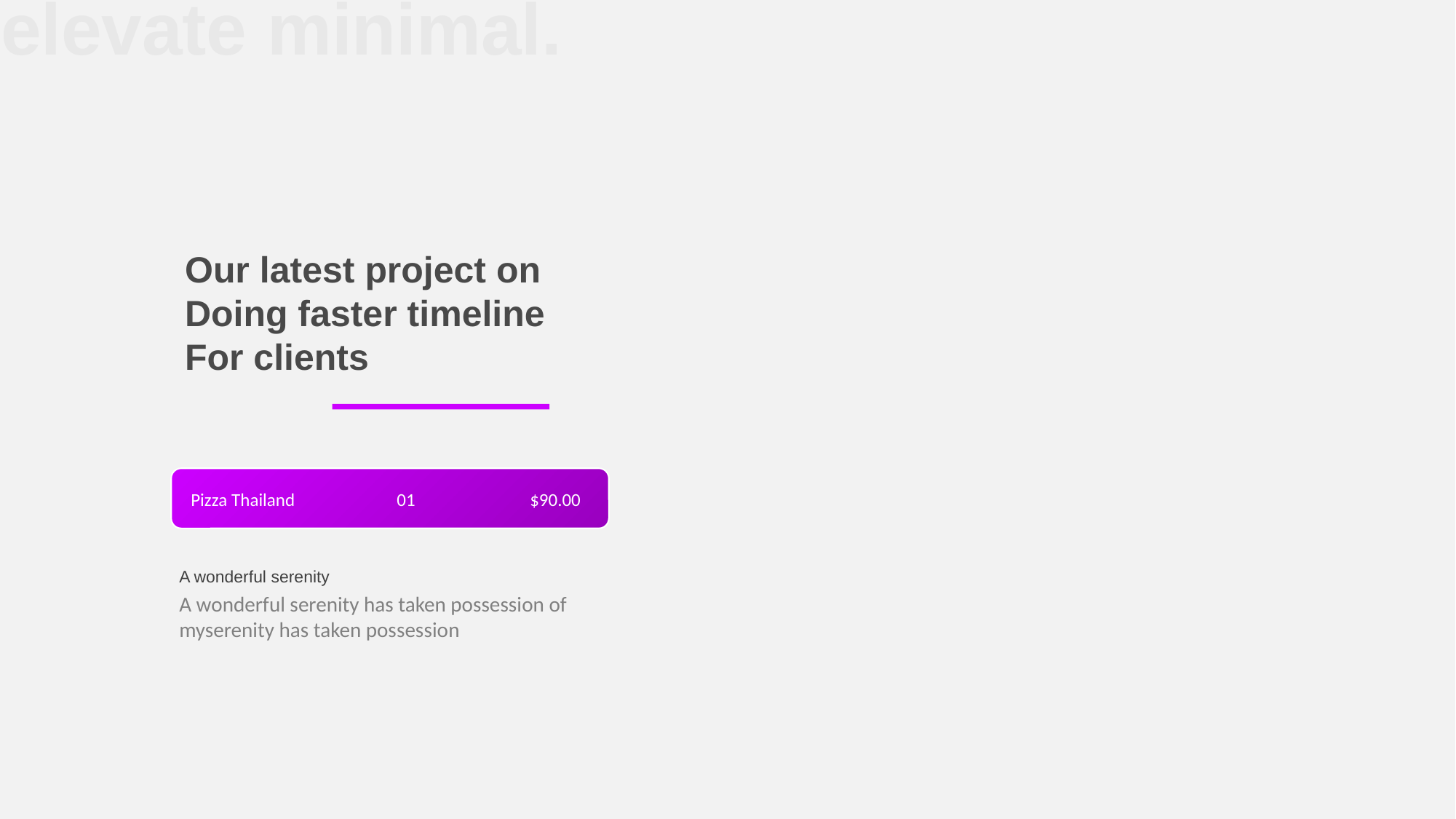

elevate minimal.

Our latest project on
Doing faster timeline
For clients

$90.00
01
Pizza Thailand
A wonderful serenity
A wonderful serenity has taken possession of myserenity has taken possession